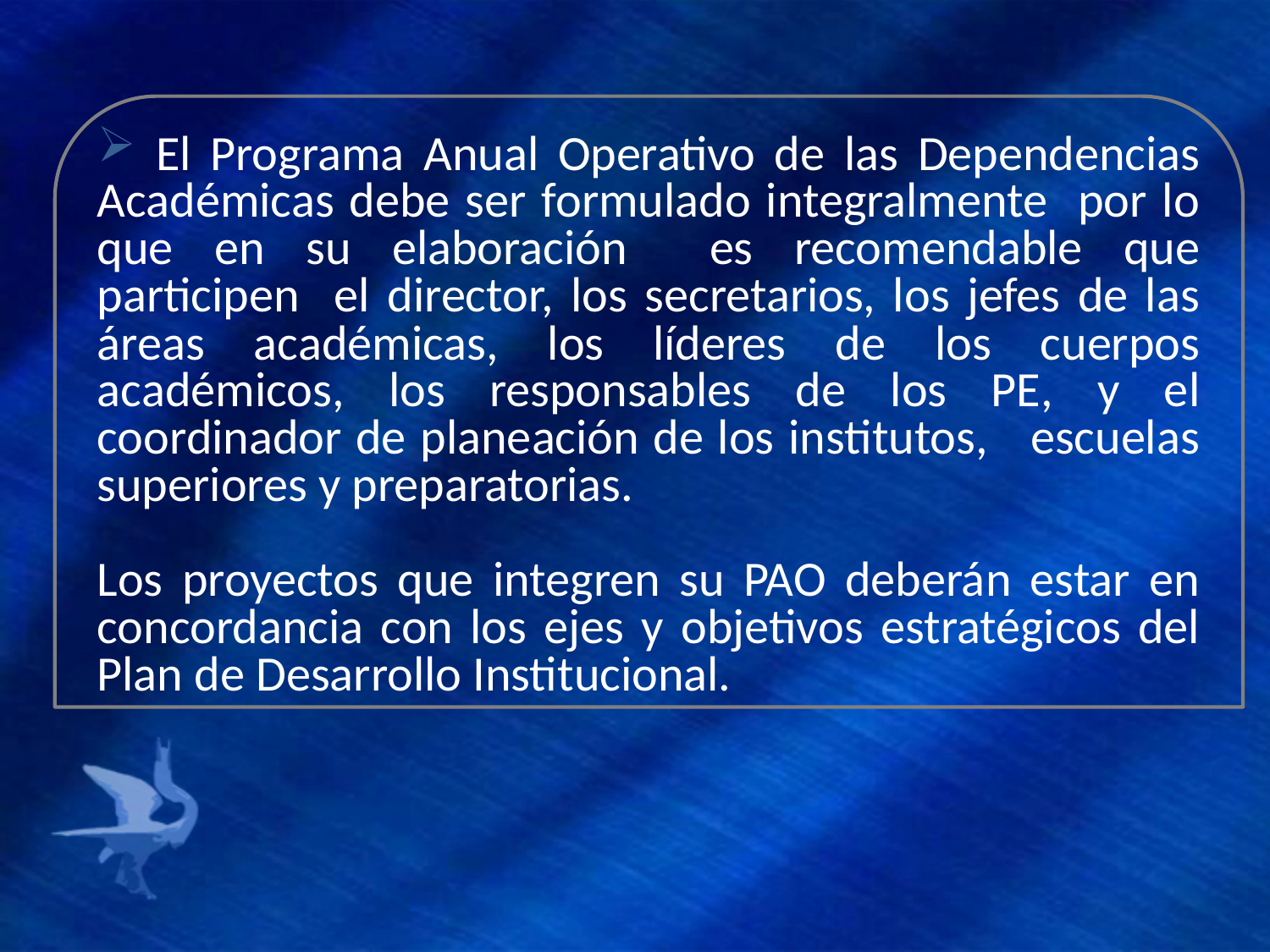

El Programa Anual Operativo de las Dependencias Académicas debe ser formulado integralmente  por lo que en su elaboración  es recomendable que participen  el director, los secretarios, los jefes de las áreas académicas, los líderes de los cuerpos académicos, los responsables de los PE, y el coordinador de planeación de los institutos,   escuelas superiores y preparatorias.

Los proyectos que integren su PAO deberán estar en concordancia con los ejes y objetivos estratégicos del Plan de Desarrollo Institucional.